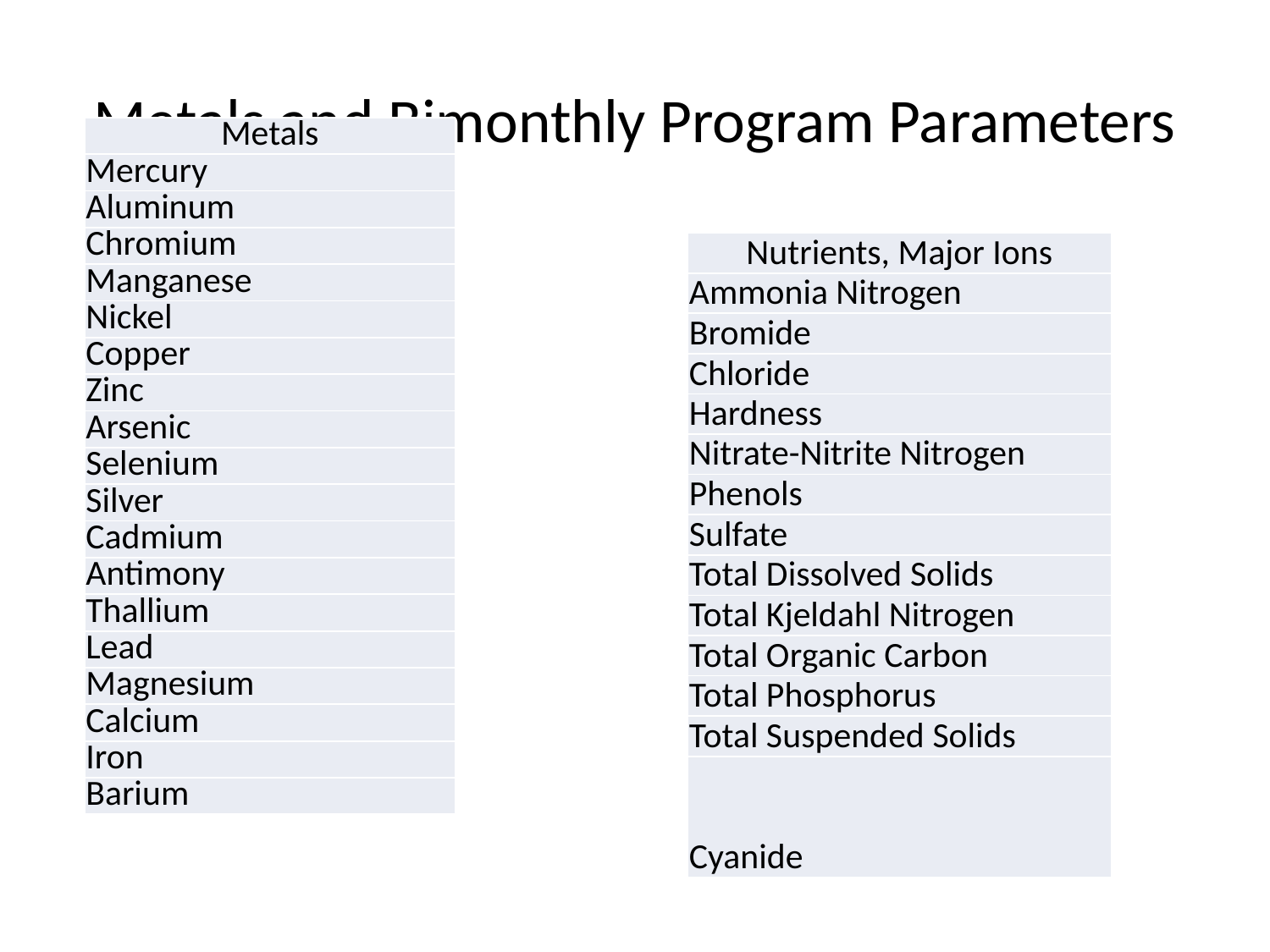

# Metals and Bimonthly Program Parameters
| Metals |
| --- |
| Mercury |
| Aluminum |
| Chromium |
| Manganese |
| Nickel |
| Copper |
| Zinc |
| Arsenic |
| Selenium |
| Silver |
| Cadmium |
| Antimony |
| Thallium |
| Lead |
| Magnesium |
| Calcium |
| Iron |
| Barium |
| Nutrients, Major Ions |
| --- |
| Ammonia Nitrogen |
| Bromide |
| Chloride |
| Hardness |
| Nitrate-Nitrite Nitrogen |
| Phenols |
| Sulfate |
| Total Dissolved Solids |
| Total Kjeldahl Nitrogen |
| Total Organic Carbon |
| Total Phosphorus |
| Total Suspended Solids |
| Cyanide |